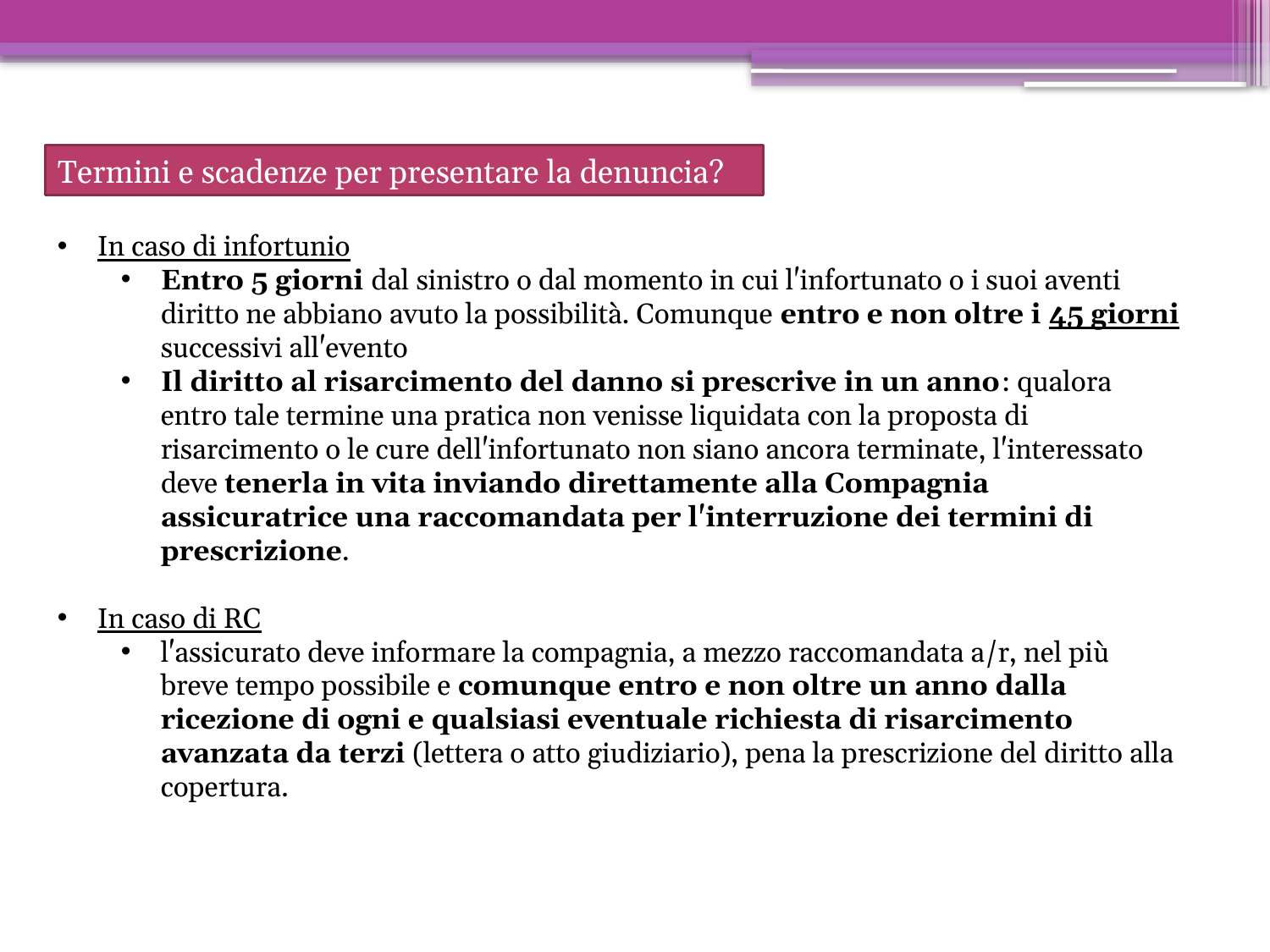

Termini e scadenze per presentare la denuncia?
In caso di infortunio
Entro 5 giorni dal sinistro o dal momento in cui l'infortunato o i suoi aventi diritto ne abbiano avuto la possibilità. Comunque entro e non oltre i 45 giorni successivi all'evento
Il diritto al risarcimento del danno si prescrive in un anno: qualora entro tale termine una pratica non venisse liquidata con la proposta di risarcimento o le cure dell'infortunato non siano ancora terminate, l'interessato deve tenerla in vita inviando direttamente alla Compagnia assicuratrice una raccomandata per l'interruzione dei termini di prescrizione.

In caso di RC
l'assicurato deve informare la compagnia, a mezzo raccomandata a/r, nel più breve tempo possibile e comunque entro e non oltre un anno dalla ricezione di ogni e qualsiasi eventuale richiesta di risarcimento avanzata da terzi (lettera o atto giudiziario), pena la prescrizione del diritto alla copertura.